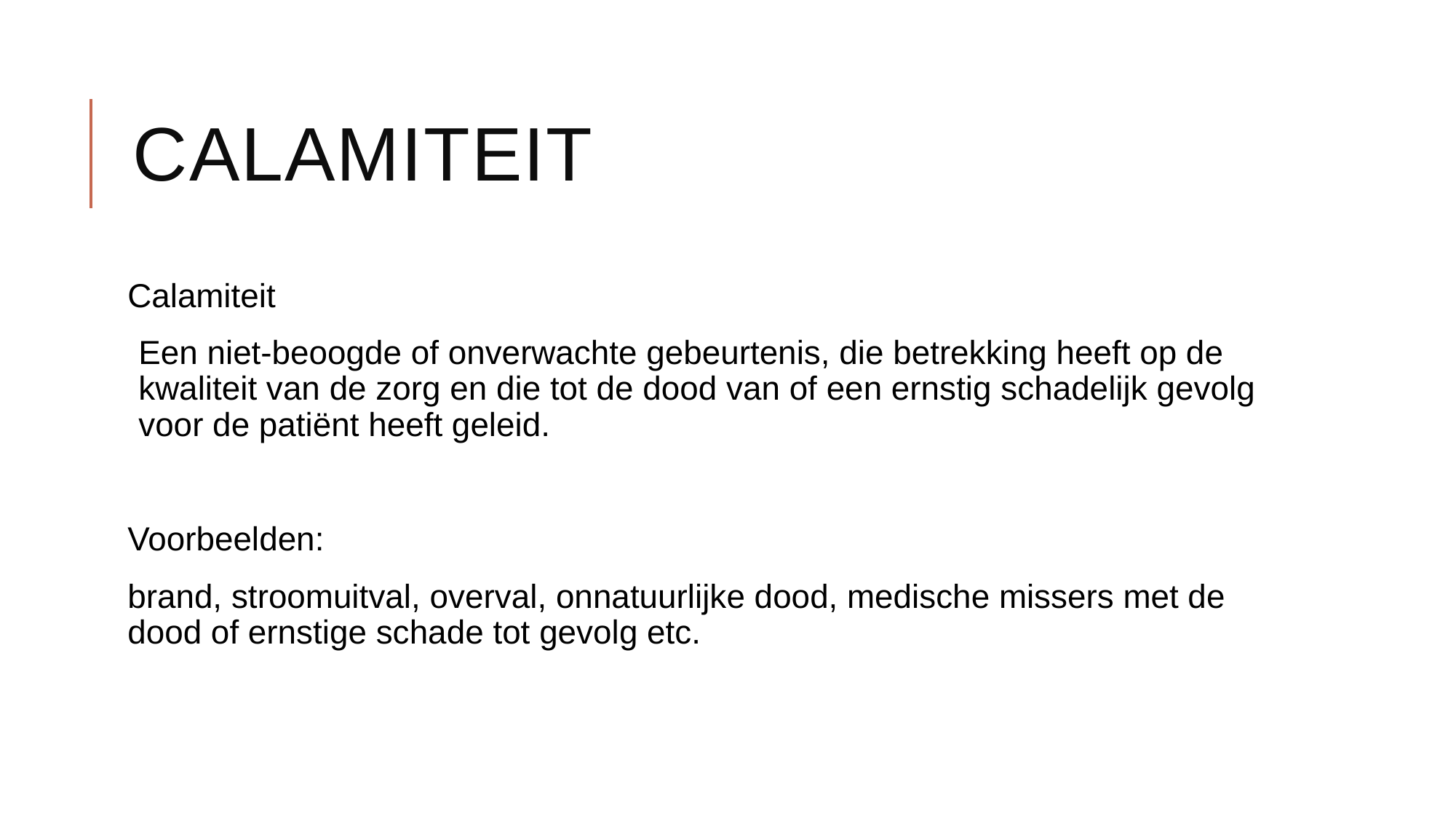

# Calamiteit
Calamiteit
Een niet-beoogde of onverwachte gebeurtenis, die betrekking heeft op de kwaliteit van de zorg en die tot de dood van of een ernstig schadelijk gevolg voor de patiënt heeft geleid.

Voorbeelden:
brand, stroomuitval, overval, onnatuurlijke dood, medische missers met de dood of ernstige schade tot gevolg etc.